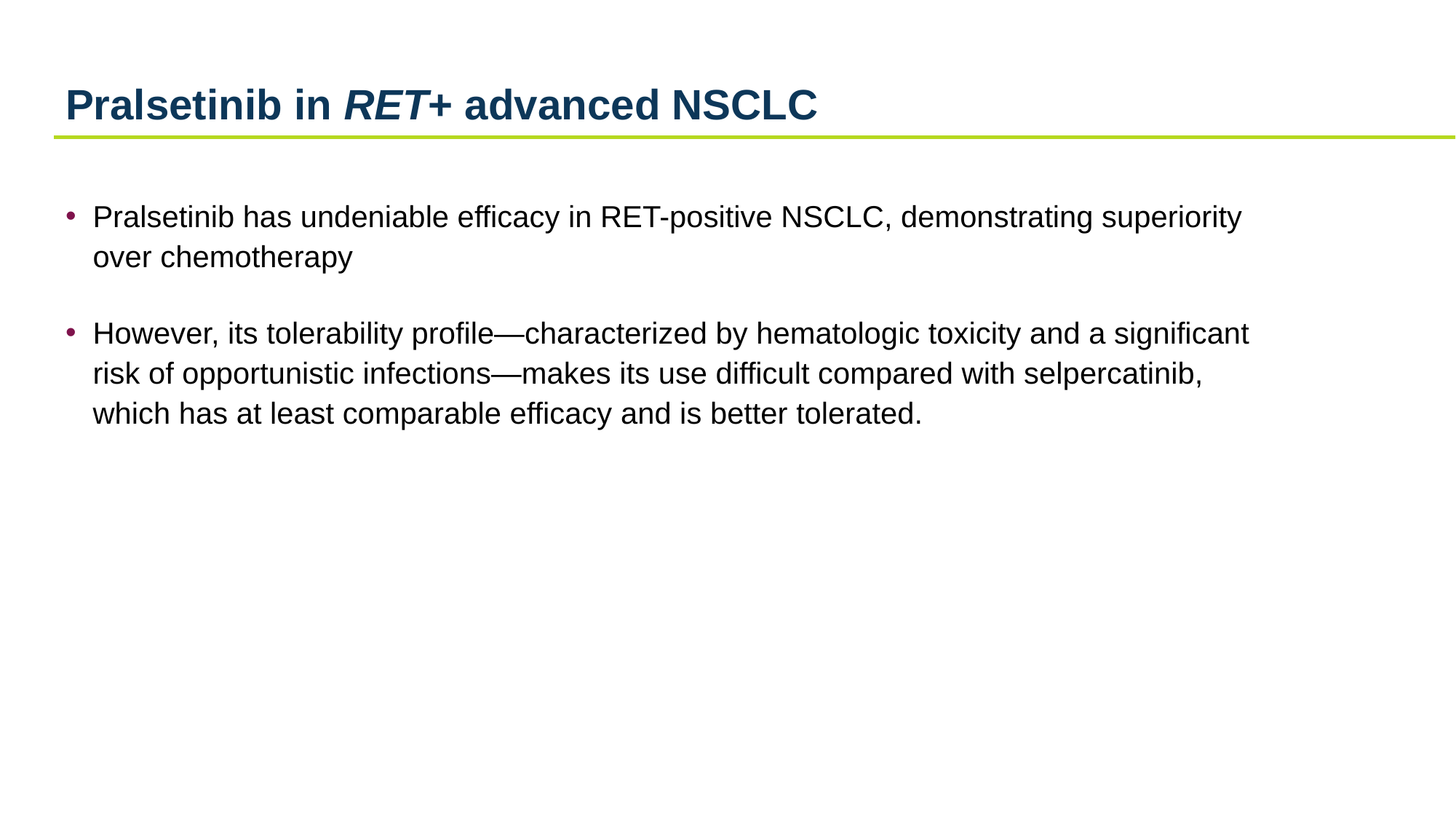

# Pralsetinib in RET+ advanced NSCLC
Pralsetinib has undeniable efficacy in RET-positive NSCLC, demonstrating superiority over chemotherapy
However, its tolerability profile—characterized by hematologic toxicity and a significant risk of opportunistic infections—makes its use difficult compared with selpercatinib, which has at least comparable efficacy and is better tolerated.